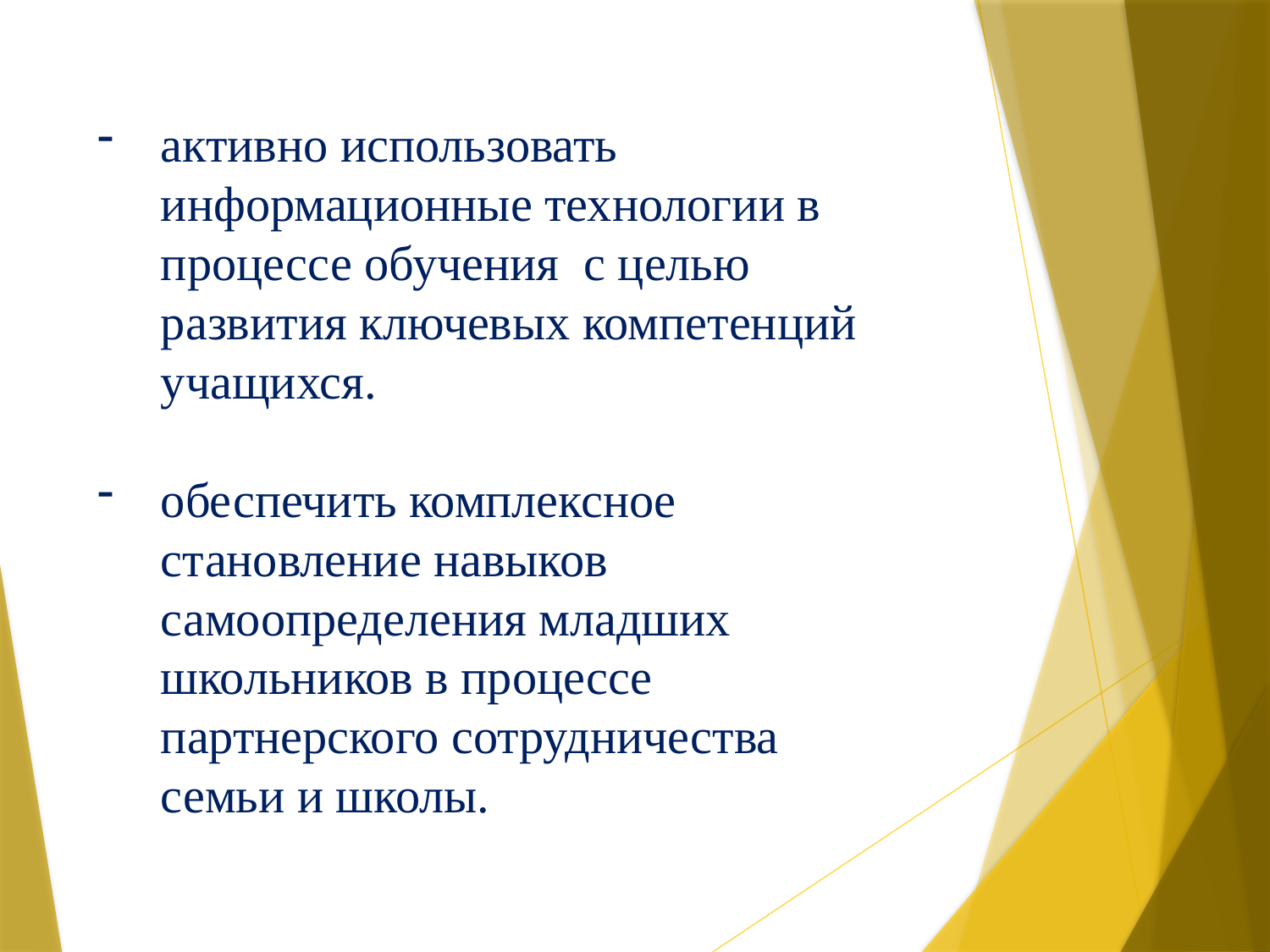

активно использовать информационные технологии в процессе обучения  с целью развития ключевых компетенций учащихся.

обеспечить комплексное становление навыков самоопределения младших школьников в процессе партнерского сотрудничества семьи и школы.